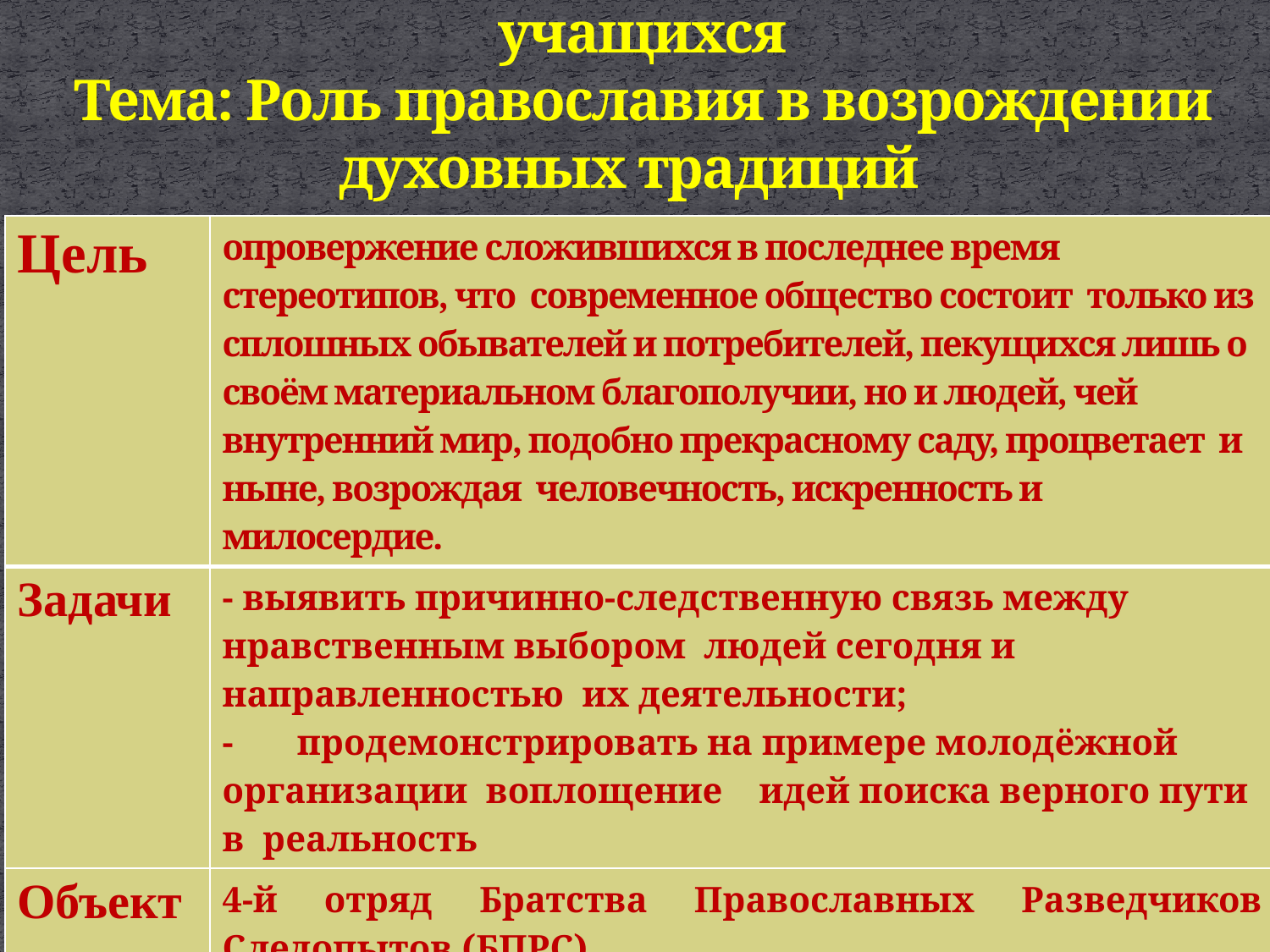

# Фрагменты исследовательских работ учащихся Тема: Роль православия в возрождении духовных традиций
| Цель | опровержение сложившихся в последнее время стереотипов, что современное общество состоит только из сплошных обывателей и потребителей, пекущихся лишь о своём материальном благополучии, но и людей, чей внутренний мир, подобно прекрасному саду, процветает и ныне, возрождая человечность, искренность и милосердие. |
| --- | --- |
| Задачи | - выявить причинно-следственную связь между нравственным выбором людей сегодня и направленностью их деятельности; - продемонстрировать на примере молодёжной организации воплощение идей поиска верного пути в реальность |
| Объект | 4-й отряд Братства Православных Разведчиков Следопытов (БПРС). |